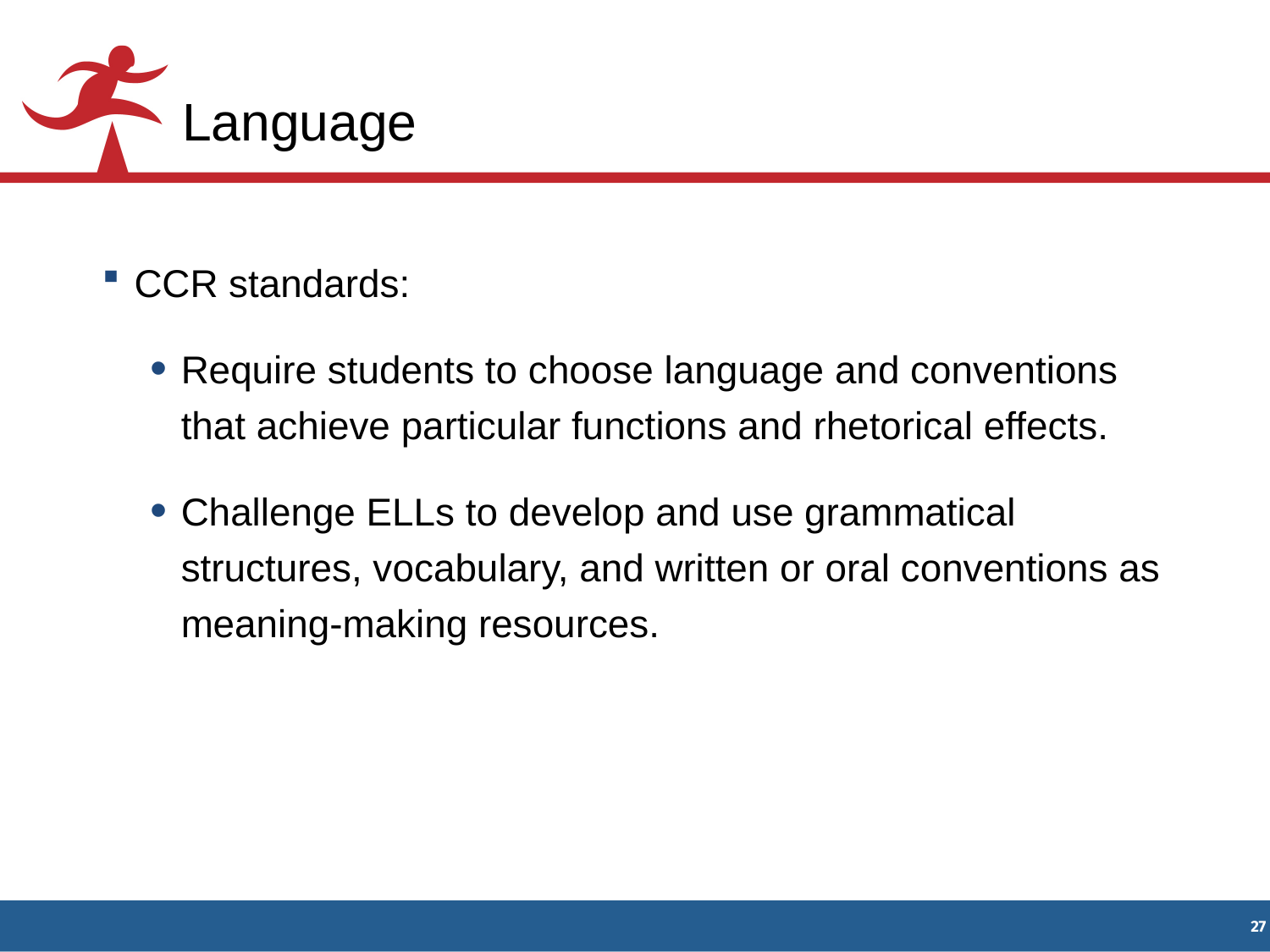

# Language
CCR standards:
Require students to choose language and conventions that achieve particular functions and rhetorical effects.
Challenge ELLs to develop and use grammatical structures, vocabulary, and written or oral conventions as meaning-making resources.